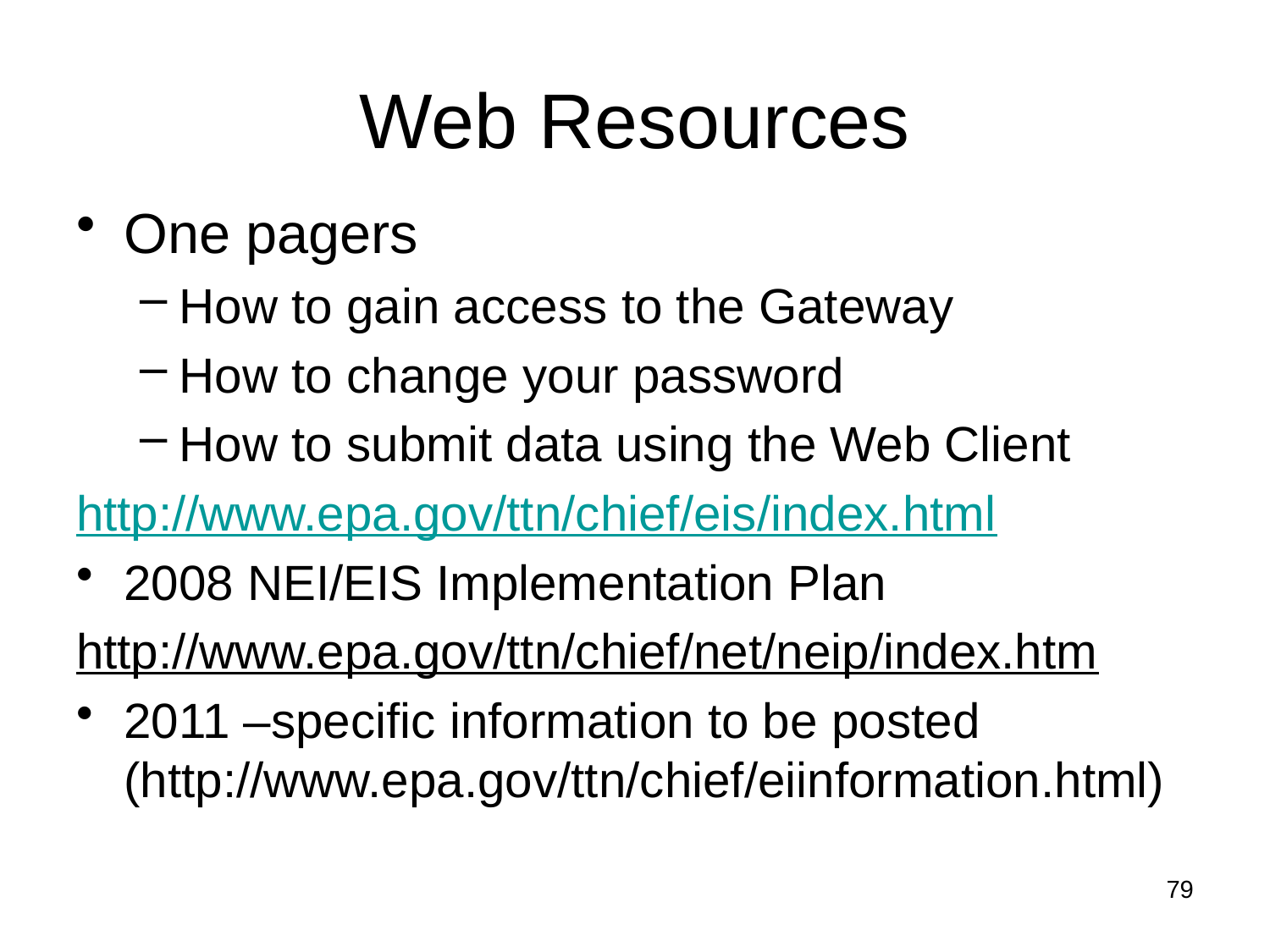

# Web Resources
One pagers
How to gain access to the Gateway
How to change your password
How to submit data using the Web Client
http://www.epa.gov/ttn/chief/eis/index.html
2008 NEI/EIS Implementation Plan
http://www.epa.gov/ttn/chief/net/neip/index.htm
2011 –specific information to be posted (http://www.epa.gov/ttn/chief/eiinformation.html)

79